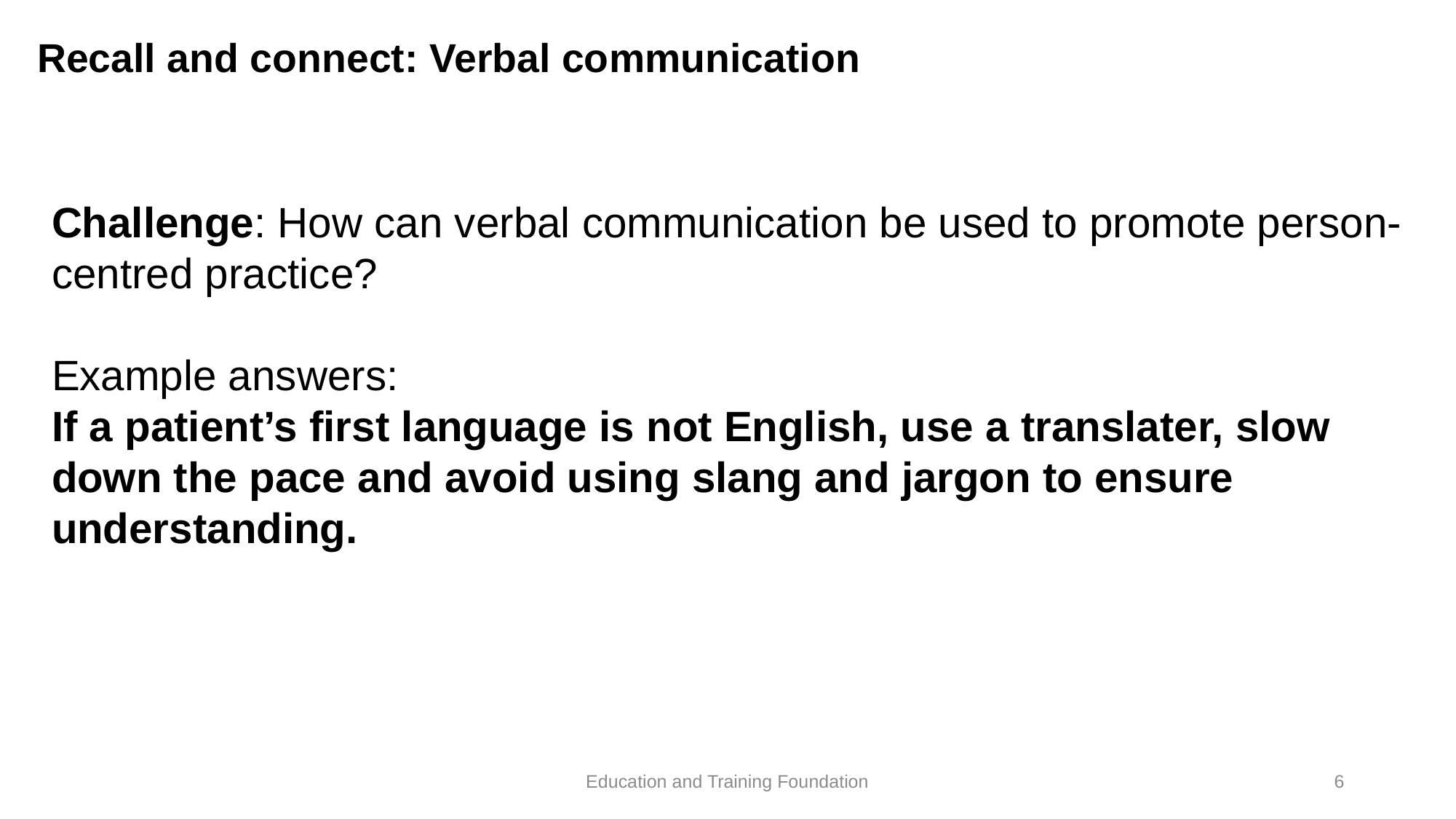

# Recall and connect: Verbal communication

Challenge: How can verbal communication be used to promote person-centred practice?

Example answers:
If a patient’s first language is not English, use a translater, slow down the pace and avoid using slang and jargon to ensure understanding.
Education and Training Foundation
6